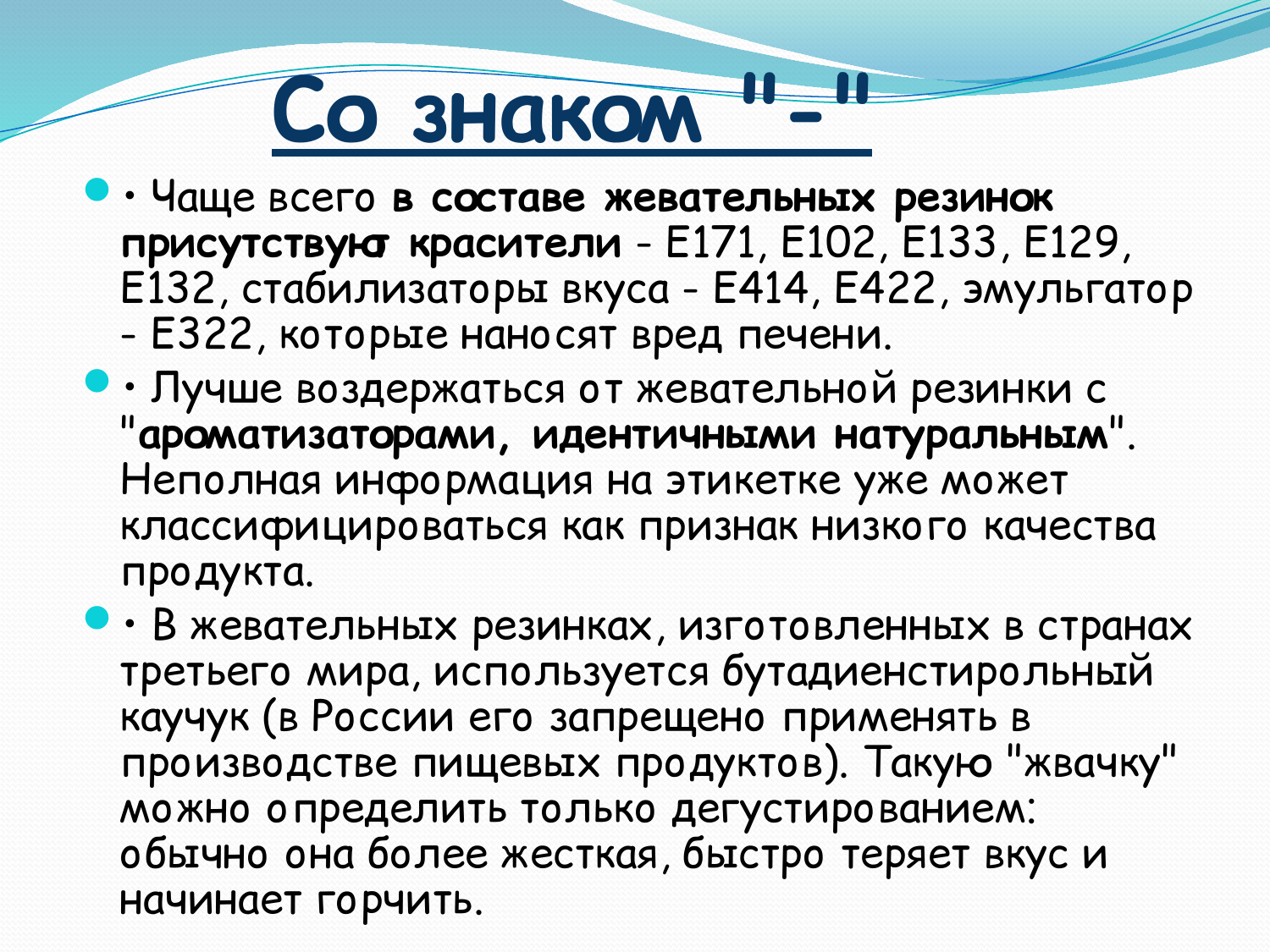

# Со знаком "-"
• Чаще всего в составе жевательных резинок присутствуют красители - Е171, Е102, Е133, Е129, Е132, стабилизаторы вкуса - Е414, Е422, эмульгатор - Е322, которые наносят вред печени.
• Лучше воздержаться от жевательной резинки с "ароматизаторами, идентичными натуральным". Неполная информация на этикетке уже может классифицироваться как признак низкого качества продукта.
• В жевательных резинках, изготовленных в странах третьего мира, используется бутадиенстирольный каучук (в России его запрещено применять в производстве пищевых продуктов). Такую "жвачку" можно определить только дегустированием: обычно она более жесткая, быстро теряет вкус и начинает горчить.